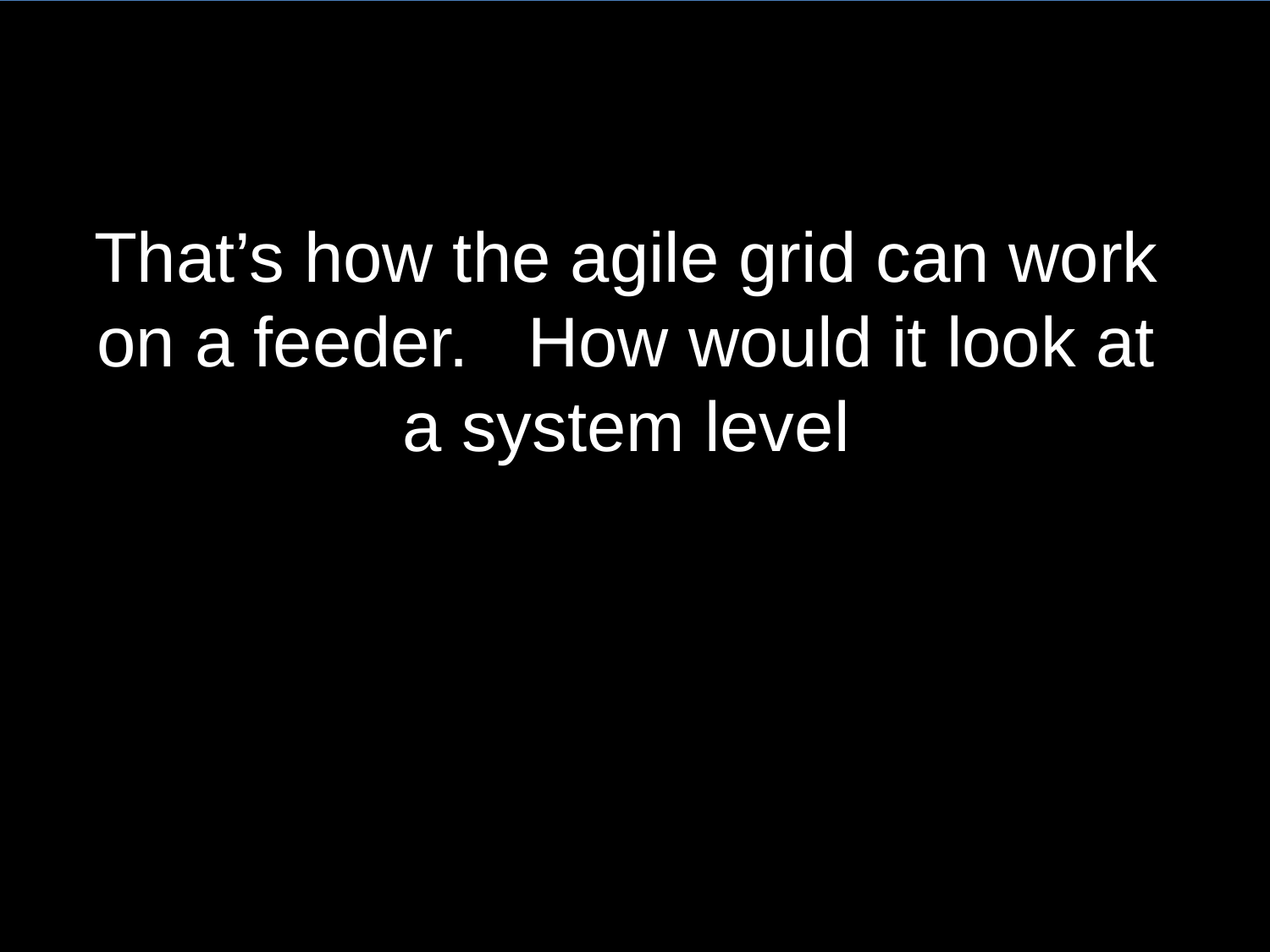

That’s how the agile grid can work on a feeder.   How would it look at a system level